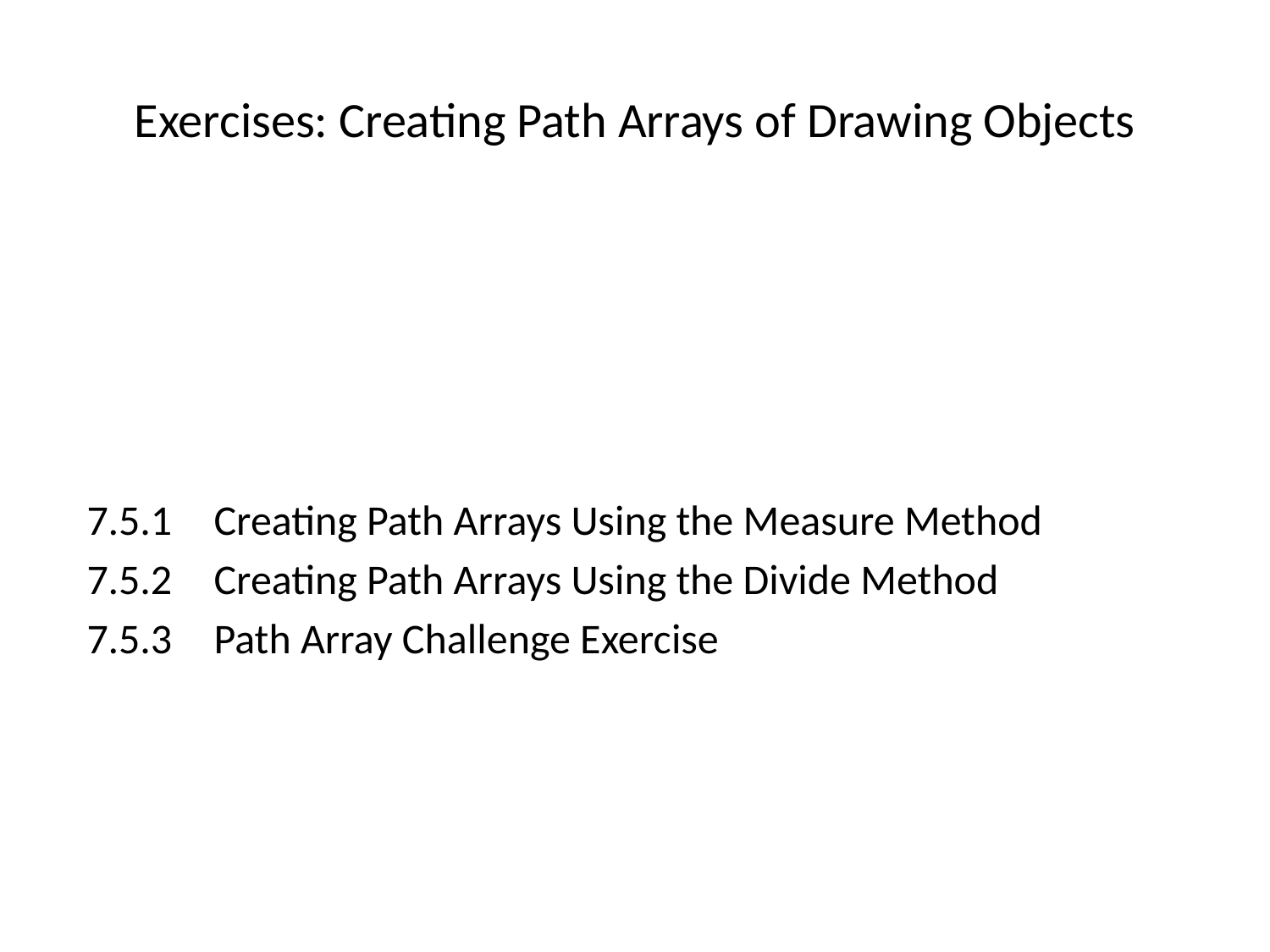

# Exercises: Creating Path Arrays of Drawing Objects
7.5.1	Creating Path Arrays Using the Measure Method
7.5.2	Creating Path Arrays Using the Divide Method
7.5.3	Path Array Challenge Exercise